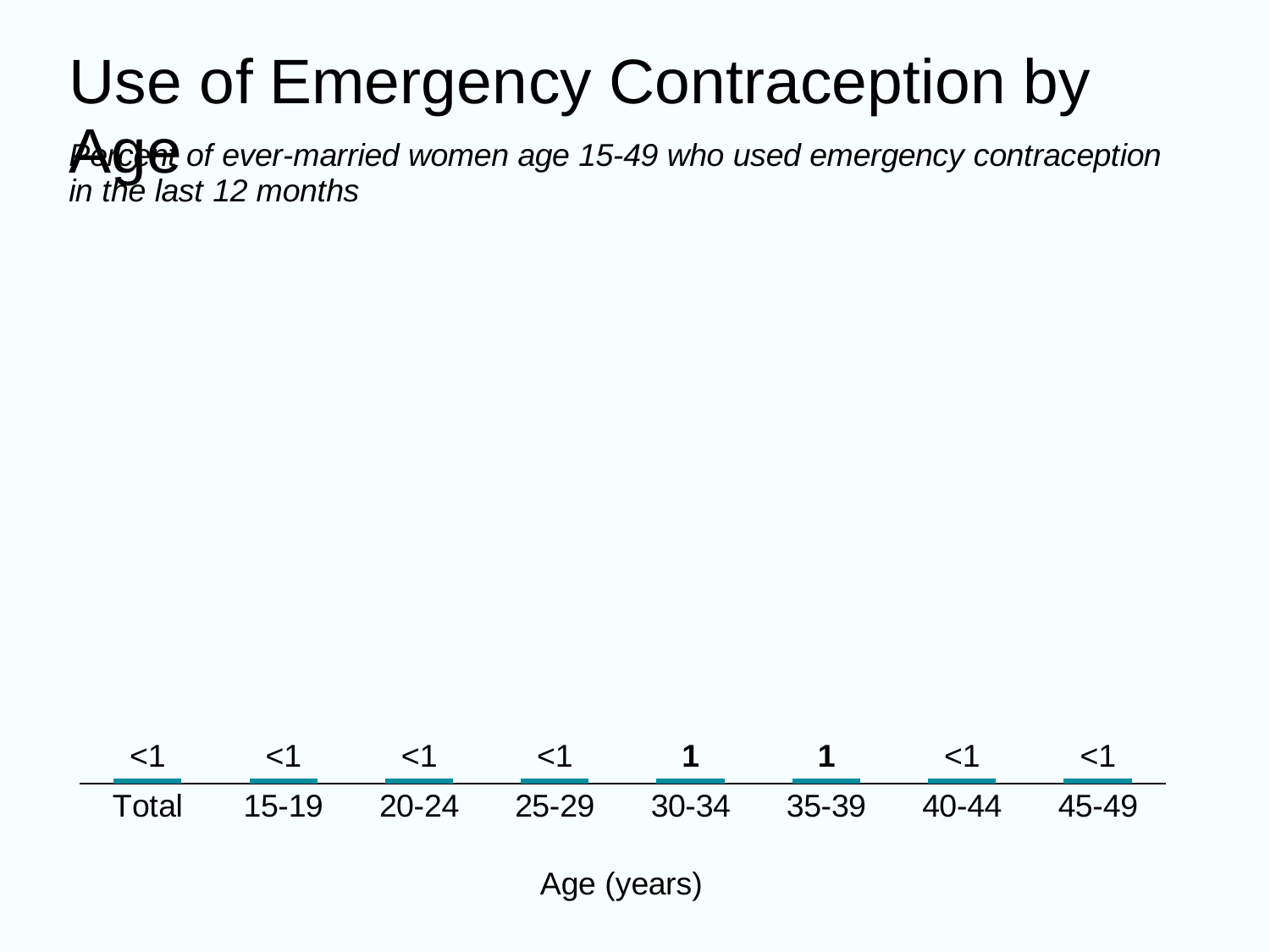

### Chart

| Category | Women |
|---|---|
| Total | 1.0 |
| 15-19 | 1.0 |
| 20-24 | 1.0 |
| 25-29 | 1.0 |
| 30-34 | 1.0 |
| 35-39 | 1.0 |
| 40-44 | 1.0 |
| 45-49 | 1.0 |